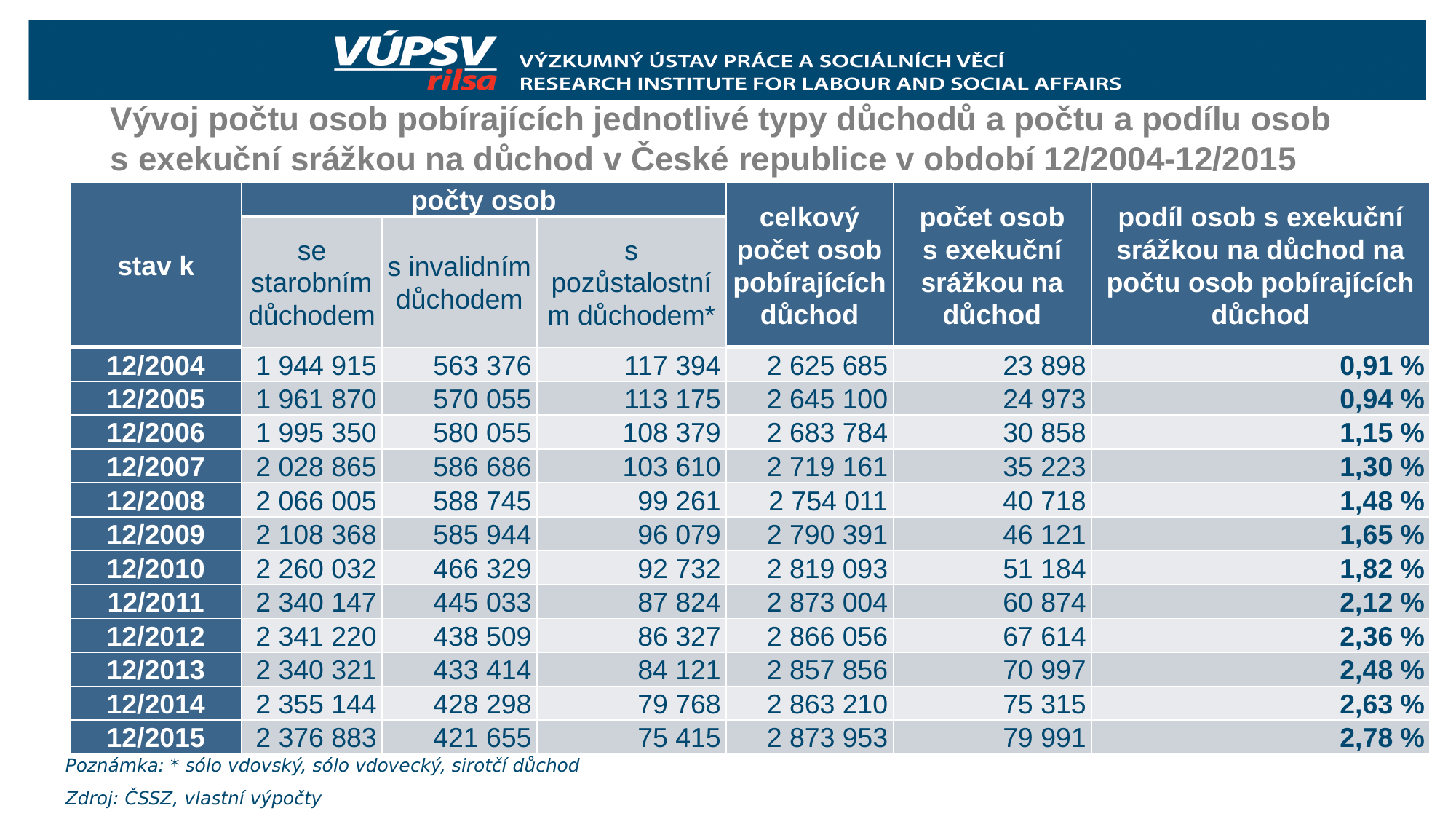

# Vývoj počtu osob pobírajících jednotlivé typy důchodů a počtu a podílu osob s exekuční srážkou na důchod v České republice v období 12/2004-12/2015
| stav k | počty osob |  |  | celkový počet osob pobírajících důchod | počet osob s exekuční srážkou na důchod | podíl osob s exekuční srážkou na důchod na počtu osob pobírajících důchod |
| --- | --- | --- | --- | --- | --- | --- |
|  | se starobním důchodem | s invalidním důchodem | s pozůstalostním důchodem\* |  |  |  |
| 12/2004 | 1 944 915 | 563 376 | 117 394 | 2 625 685 | 23 898 | 0,91 % |
| 12/2005 | 1 961 870 | 570 055 | 113 175 | 2 645 100 | 24 973 | 0,94 % |
| 12/2006 | 1 995 350 | 580 055 | 108 379 | 2 683 784 | 30 858 | 1,15 % |
| 12/2007 | 2 028 865 | 586 686 | 103 610 | 2 719 161 | 35 223 | 1,30 % |
| 12/2008 | 2 066 005 | 588 745 | 99 261 | 2 754 011 | 40 718 | 1,48 % |
| 12/2009 | 2 108 368 | 585 944 | 96 079 | 2 790 391 | 46 121 | 1,65 % |
| 12/2010 | 2 260 032 | 466 329 | 92 732 | 2 819 093 | 51 184 | 1,82 % |
| 12/2011 | 2 340 147 | 445 033 | 87 824 | 2 873 004 | 60 874 | 2,12 % |
| 12/2012 | 2 341 220 | 438 509 | 86 327 | 2 866 056 | 67 614 | 2,36 % |
| 12/2013 | 2 340 321 | 433 414 | 84 121 | 2 857 856 | 70 997 | 2,48 % |
| 12/2014 | 2 355 144 | 428 298 | 79 768 | 2 863 210 | 75 315 | 2,63 % |
| 12/2015 | 2 376 883 | 421 655 | 75 415 | 2 873 953 | 79 991 | 2,78 % |
Poznámka: * sólo vdovský, sólo vdovecký, sirotčí důchod
Zdroj: ČSSZ, vlastní výpočty